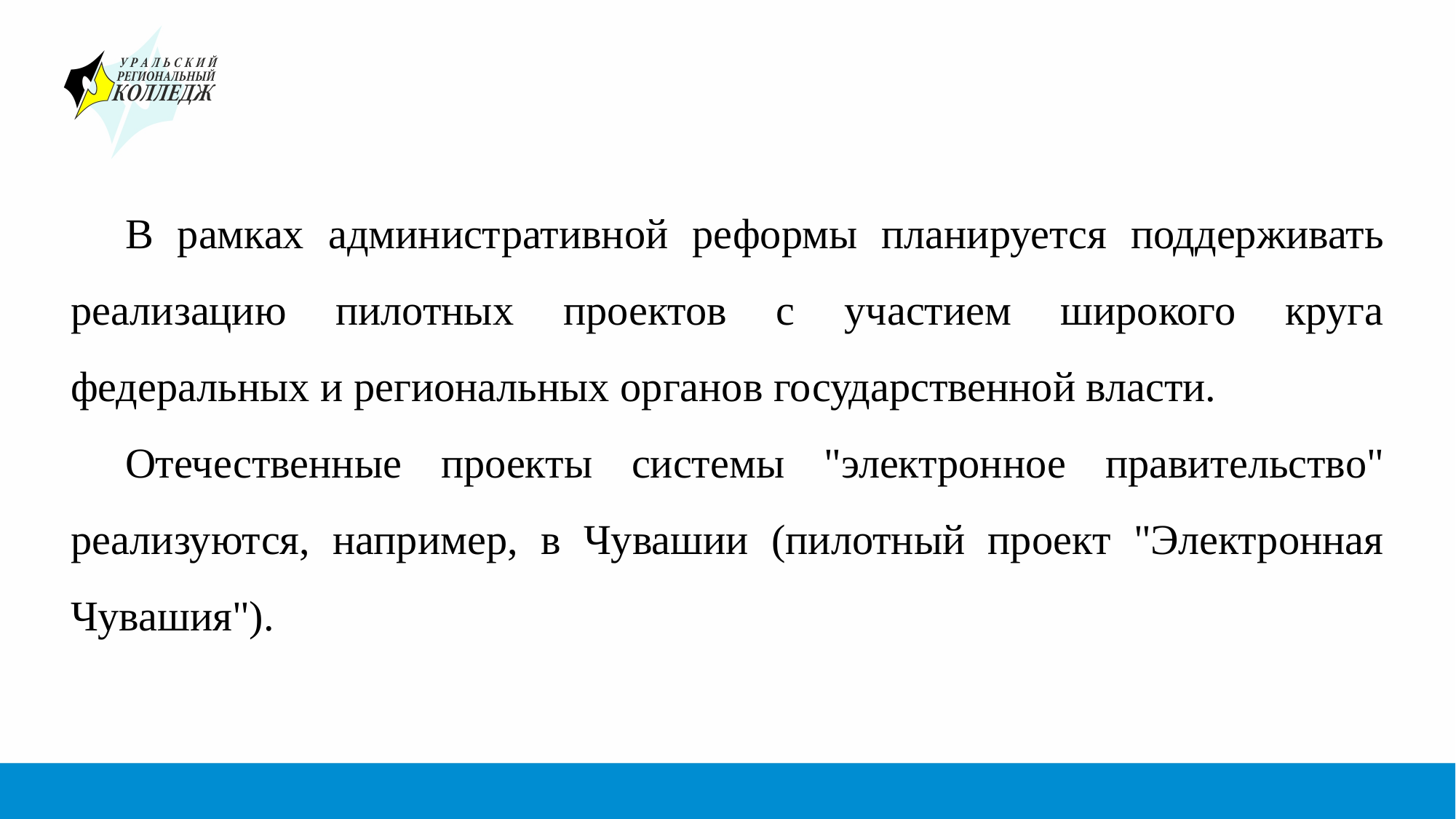

#
В рамках административной реформы планируется поддерживать реализацию пилотных проектов с участием широкого круга федеральных и региональных органов государственной власти.
Отечественные проекты системы "электронное правительство" реализуются, например, в Чувашии (пилотный проект "Электронная Чувашия").